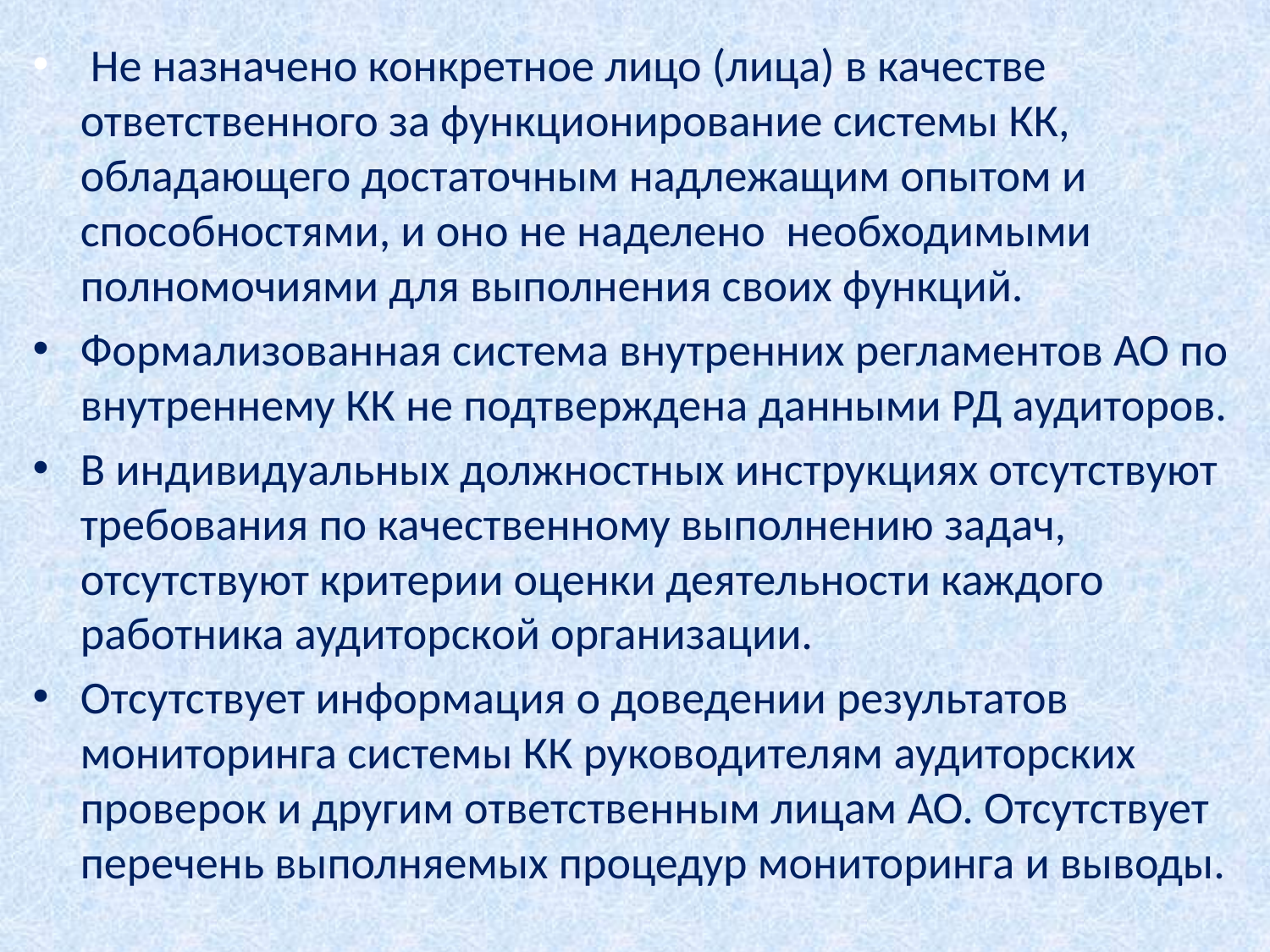

#
 Не назначено конкретное лицо (лица) в качестве ответственного за функционирование системы КК, обладающего достаточным надлежащим опытом и способностями, и оно не наделено  необходимыми полномочиями для выполнения своих функций.
Формализованная система внутренних регламентов АО по внутреннему КК не подтверждена данными РД аудиторов.
В индивидуальных должностных инструкциях отсутствуют требования по качественному выполнению задач, отсутствуют критерии оценки деятельности каждого работника аудиторской организации.
Отсутствует информация о доведении результатов мониторинга системы КК руководителям аудиторских проверок и другим ответственным лицам АО. Отсутствует перечень выполняемых процедур мониторинга и выводы.